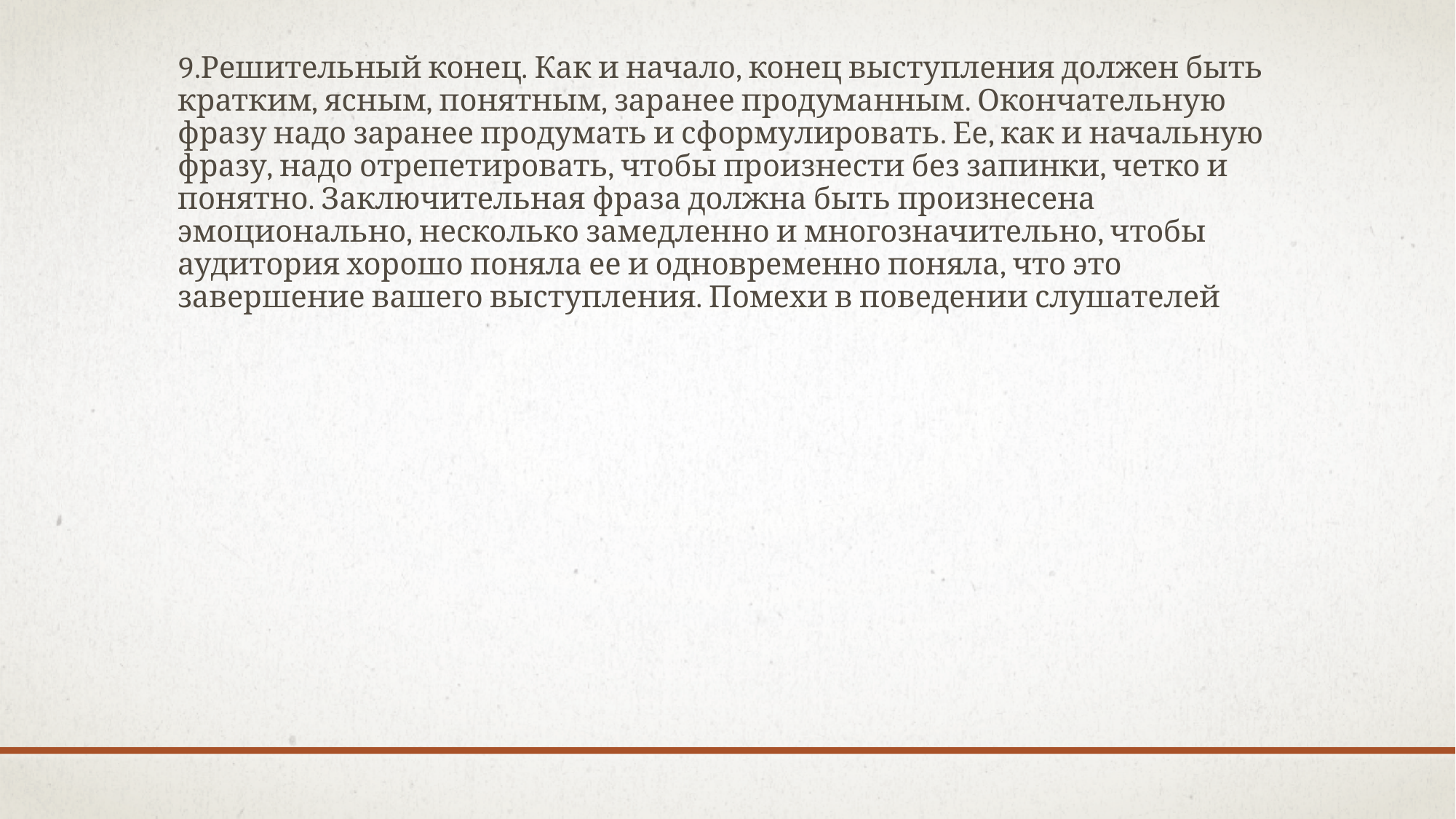

9.Решительный конец. Как и начало, конец выступления должен быть кратким, ясным, понятным, заранее продуманным. Окончательную фразу надо заранее продумать и сформулировать. Ее, как и начальную фразу, надо отрепетировать, чтобы произнести без запинки, четко и понятно. Заключительная фраза должна быть произнесена эмоционально, несколько замедленно и многозначительно, чтобы аудитория хорошо поняла ее и одновременно поняла, что это завершение вашего выступления. Помехи в поведении слушателей